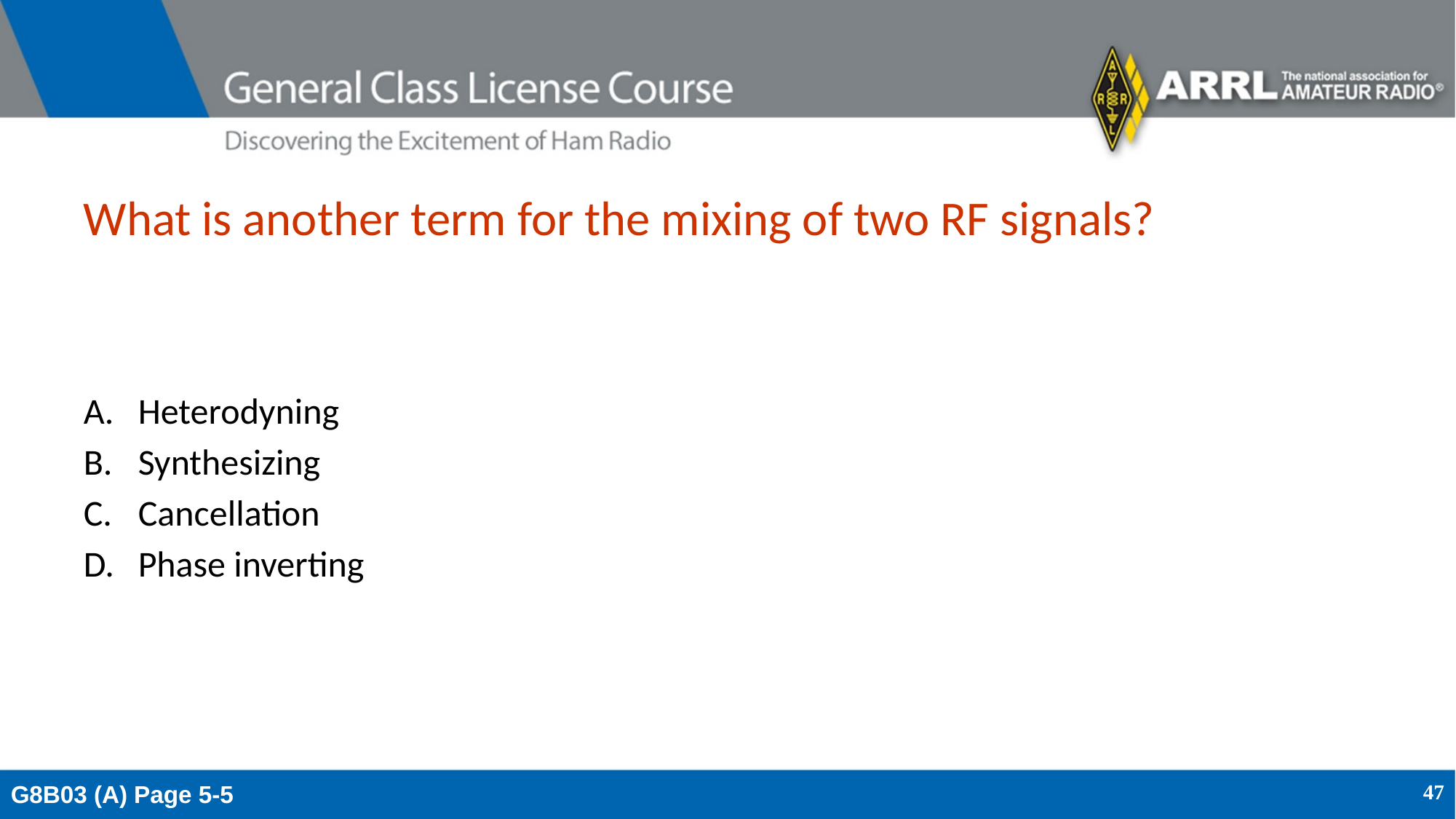

# What is another term for the mixing of two RF signals?
Heterodyning
Synthesizing
Cancellation
Phase inverting
G8B03 (A) Page 5-5
47